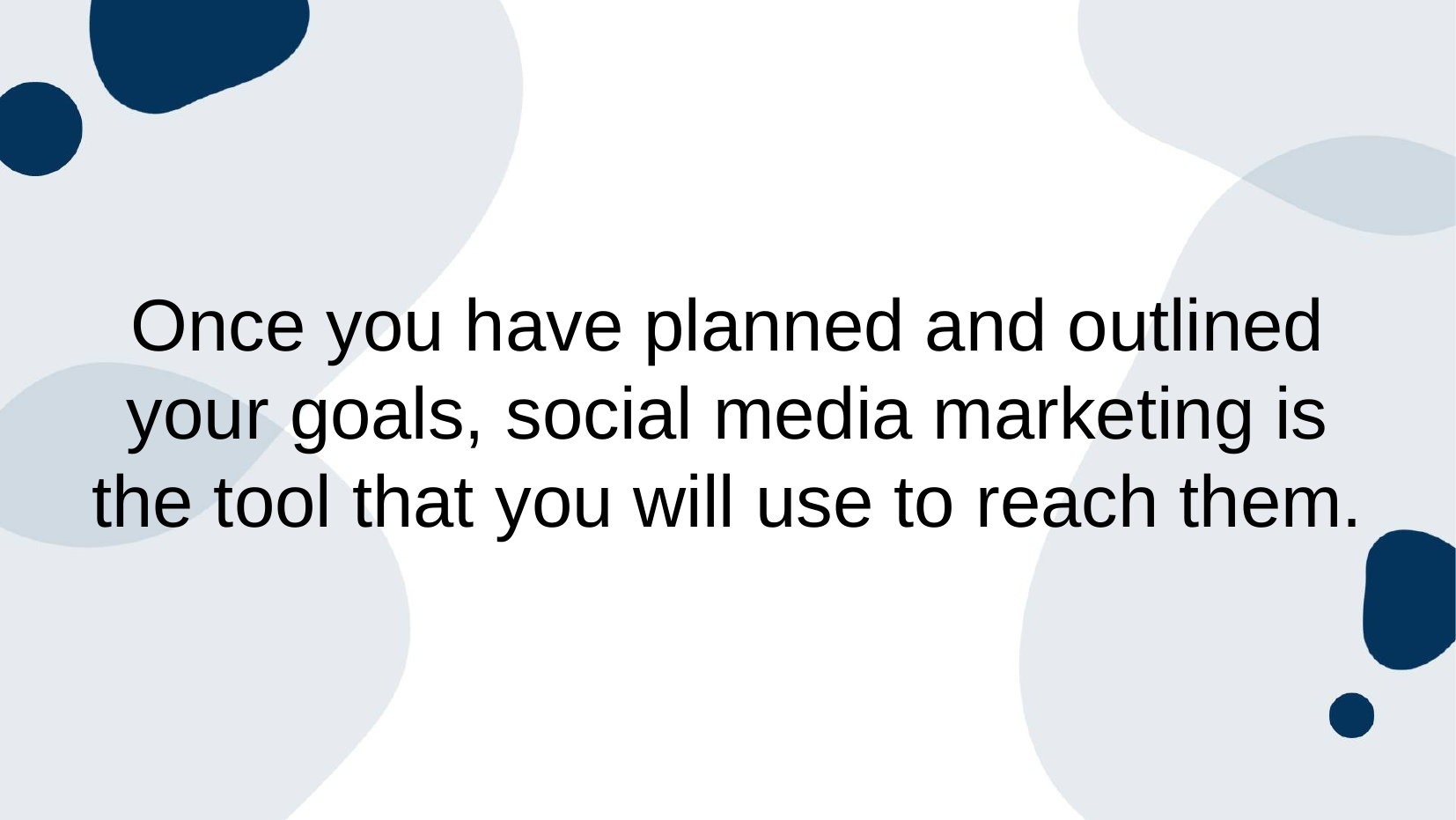

Once you have planned and outlined your goals, social media marketing is the tool that you will use to reach them.